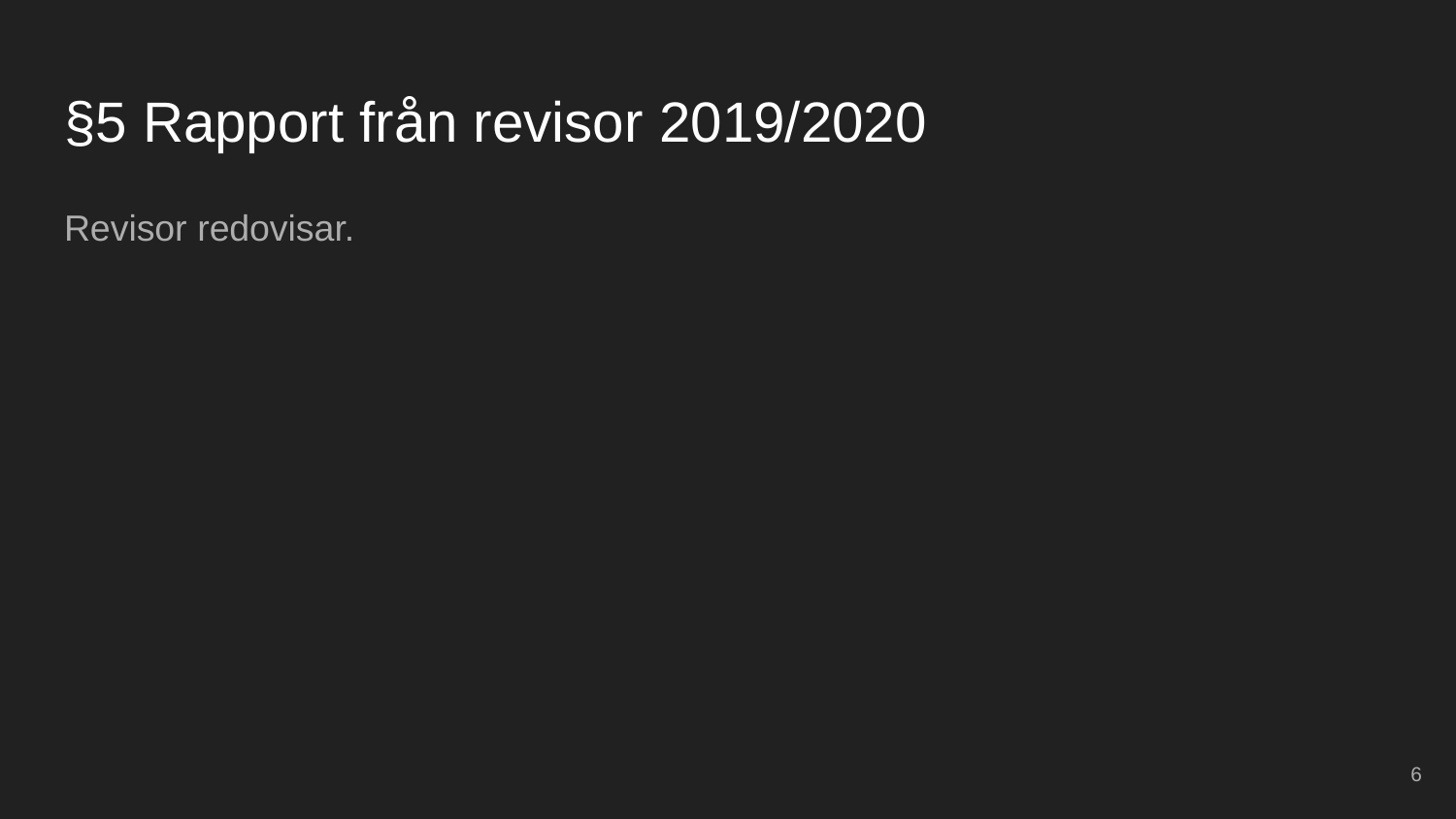

# §5 Rapport från revisor 2019/2020
Revisor redovisar.
6